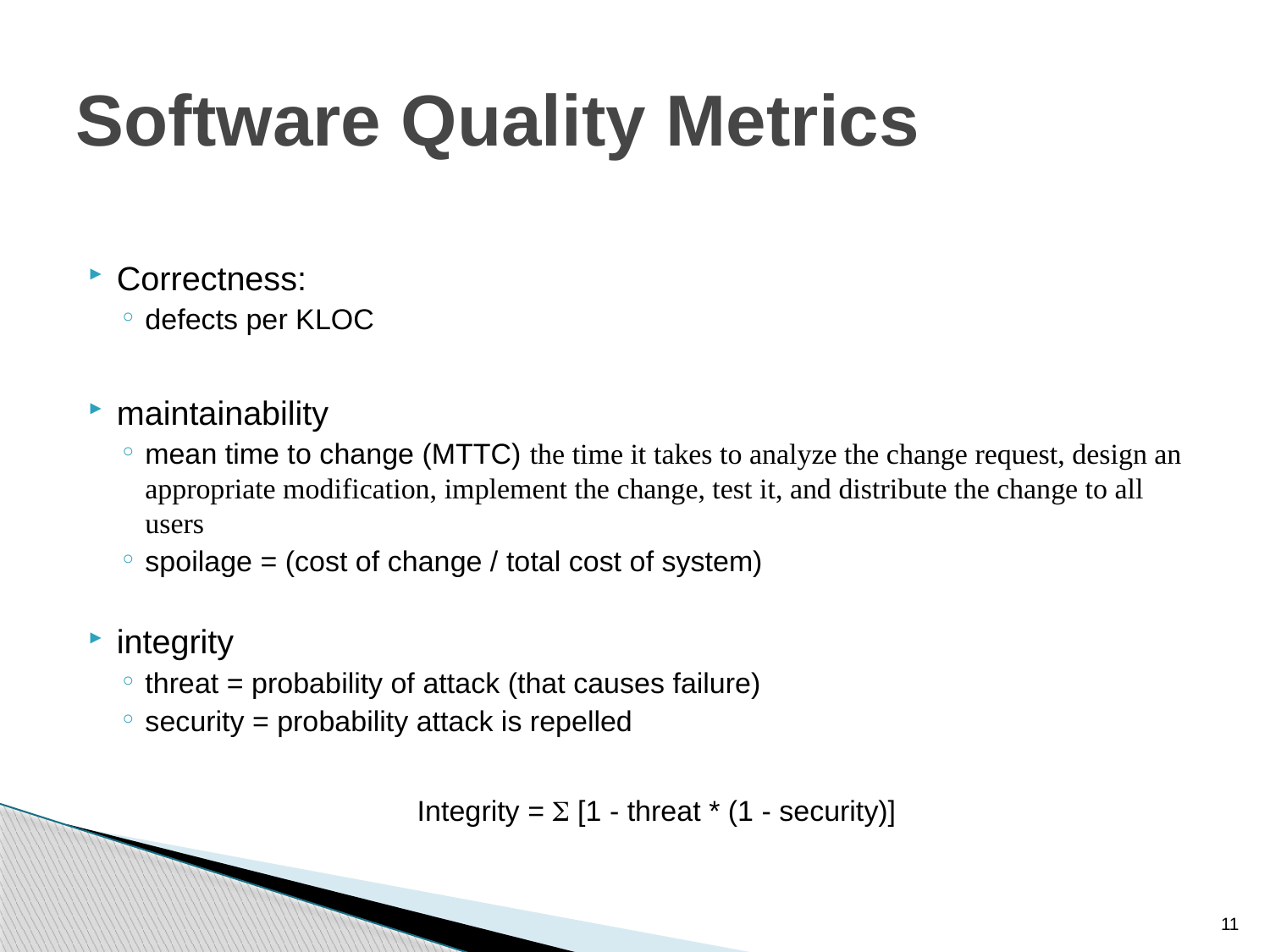

# Software Quality Metrics

Correctness:
defects per KLOC

maintainability
mean time to change (MTTC) the time it takes to analyze the change request, design an appropriate modification, implement the change, test it, and distribute the change to all users
spoilage = (cost of change / total cost of system)

integrity
threat = probability of attack (that causes failure)
security = probability attack is repelled

Integrity = Σ [1 - threat * (1 - security)]

11